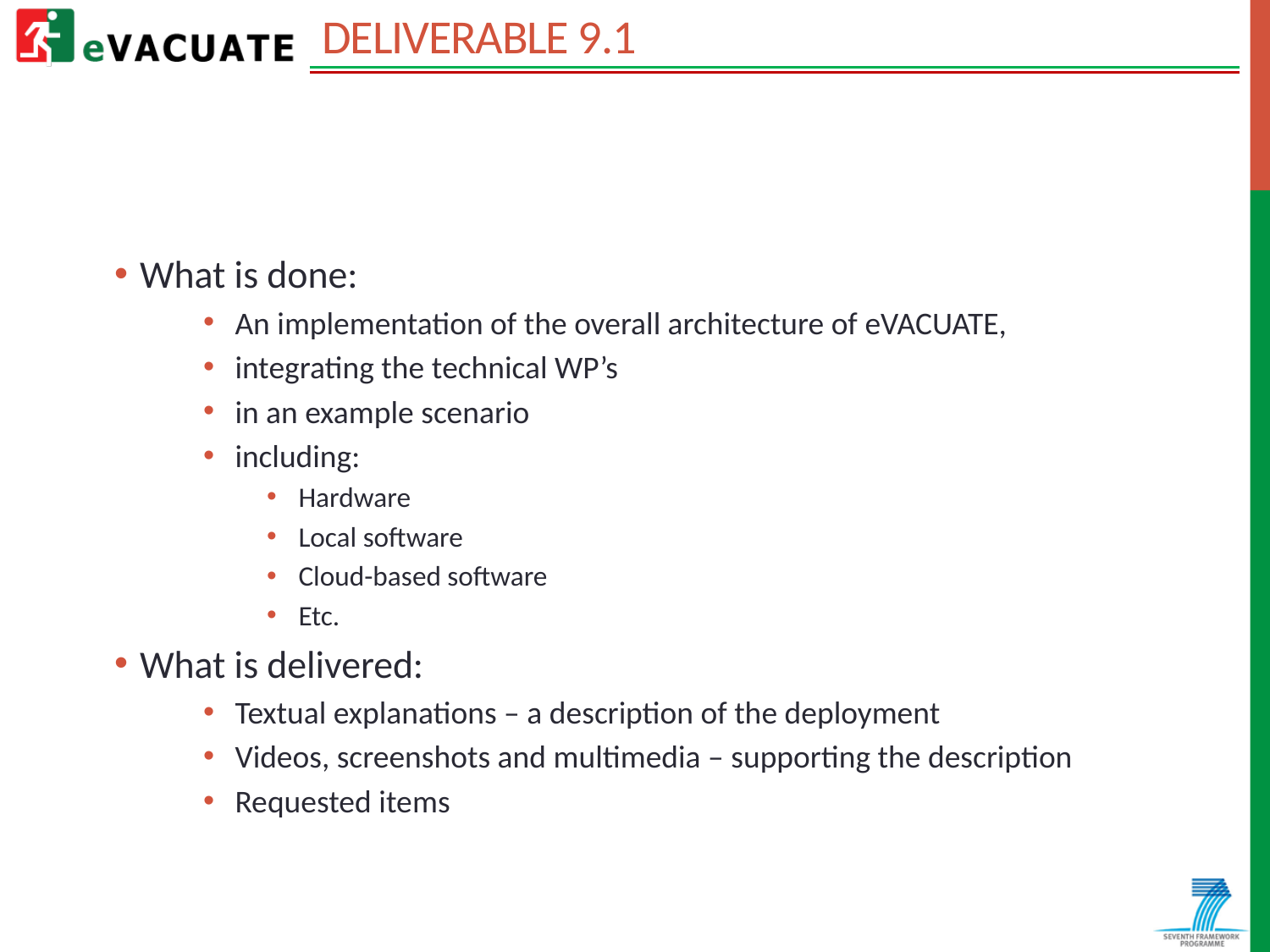

# DELIVERABLE 9.1
What is done:
An implementation of the overall architecture of eVACUATE,
integrating the technical WP’s
in an example scenario
including:
Hardware
Local software
Cloud-based software
Etc.
What is delivered:
Textual explanations – a description of the deployment
Videos, screenshots and multimedia – supporting the description
Requested items